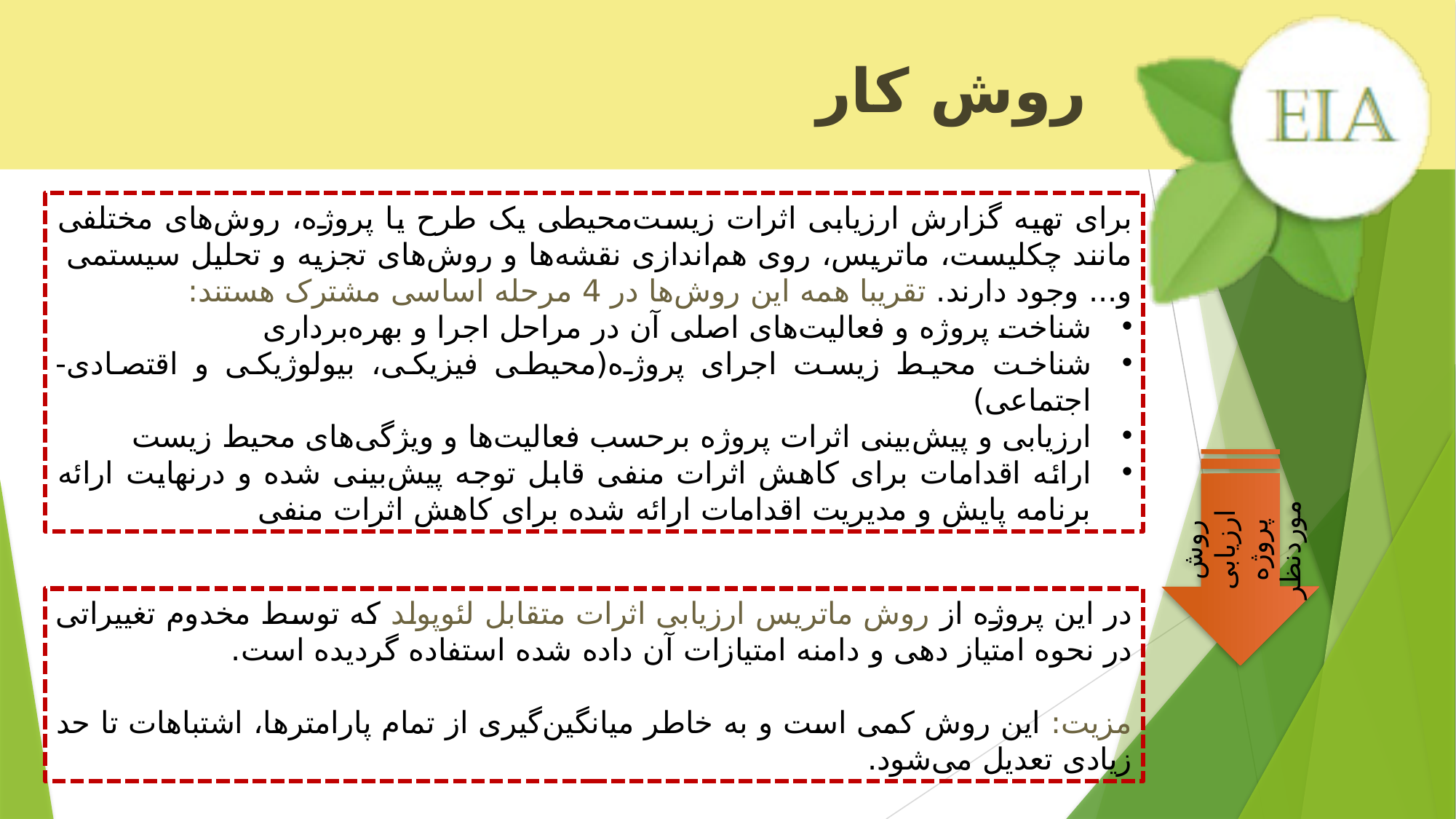

روش کار
برای تهیه گزارش ارزیابی اثرات زیست‌محیطی یک طرح یا پروژه، روش‌های مختلفی مانند چکلیست، ماتریس، روی هم‌اندازی نقشه‌ها و روش‌های تجزیه و تحلیل سیستمی  و... وجود دارند. تقریبا همه این روش‌ها در 4 مرحله اساسی مشترک هستند:
شناخت پروژه و فعالیت‌های اصلی آن در مراحل اجرا و بهره‌برداری
شناخت محیط زیست اجرای پروژه(محیطی فیزیکی، بیولوژیکی و اقتصادی-اجتماعی)
ارزیابی و پیش‌بینی اثرات پروژه برحسب فعالیت‌ها و ویژگی‌های محیط زیست
ارائه اقدامات برای کاهش اثرات منفی قابل توجه پیش‌بینی شده و درنهایت ارائه برنامه پایش و مدیریت اقدامات ارائه شده برای کاهش اثرات منفی
روش ارزیابی پروژه موردنظر
در این پروژه از روش ماتریس ارزیابی اثرات متقابل لئوپولد که توسط مخدوم تغییراتی در نحوه امتیاز دهی و دامنه امتیازات آن داده شده استفاده گردیده است.

مزیت: این روش کمی است و به خاطر میانگین‌گیری از تمام پارامترها، اشتباهات تا حد زیادی تعدیل می‌شود.